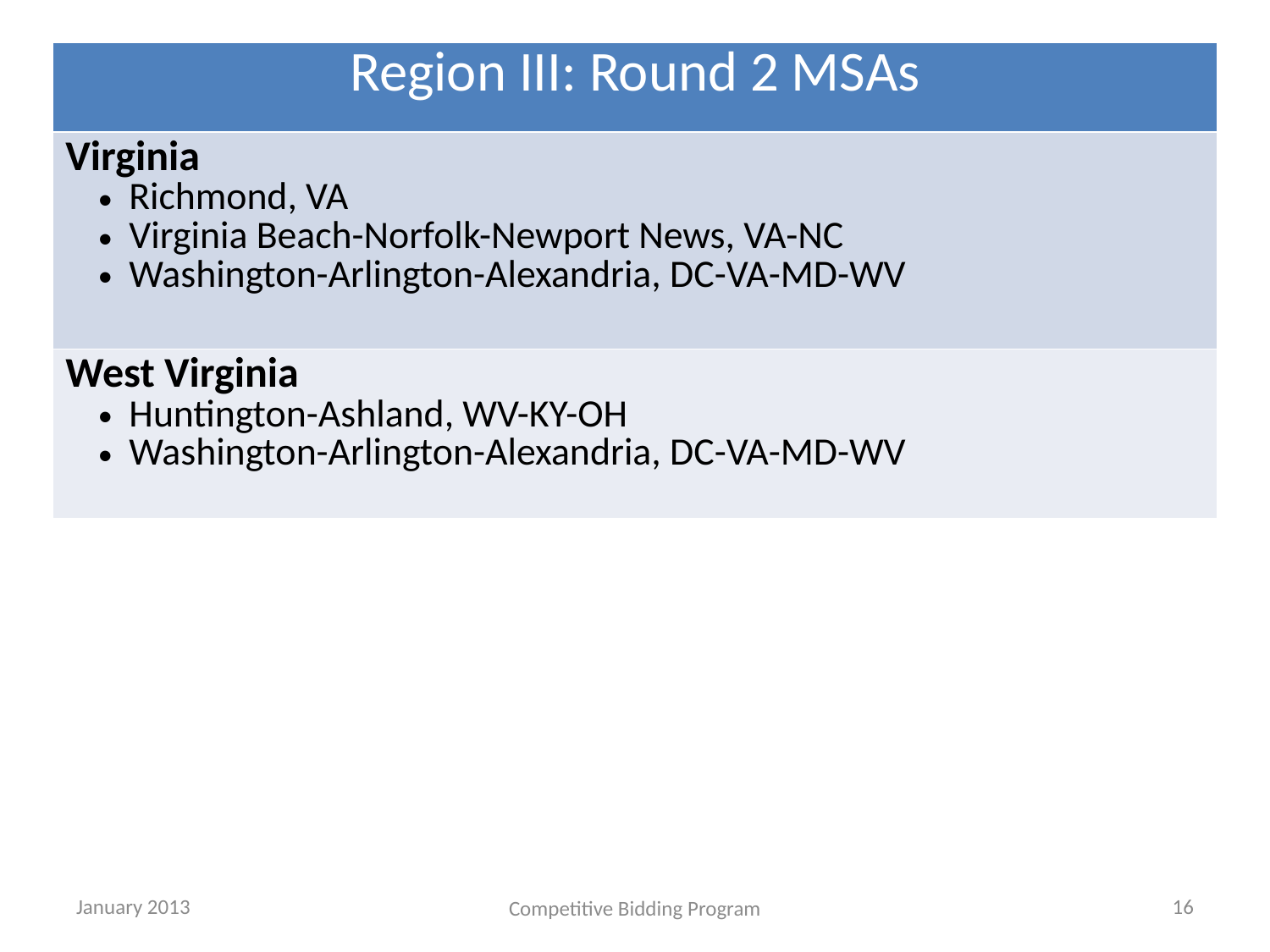

| Region III: Round 2 MSAs |
| --- |
| Virginia Richmond, VA Virginia Beach-Norfolk-Newport News, VA-NC Washington-Arlington-Alexandria, DC-VA-MD-WV |
| West Virginia Huntington-Ashland, WV-KY-OH Washington-Arlington-Alexandria, DC-VA-MD-WV |
January 2013
16
Competitive Bidding Program